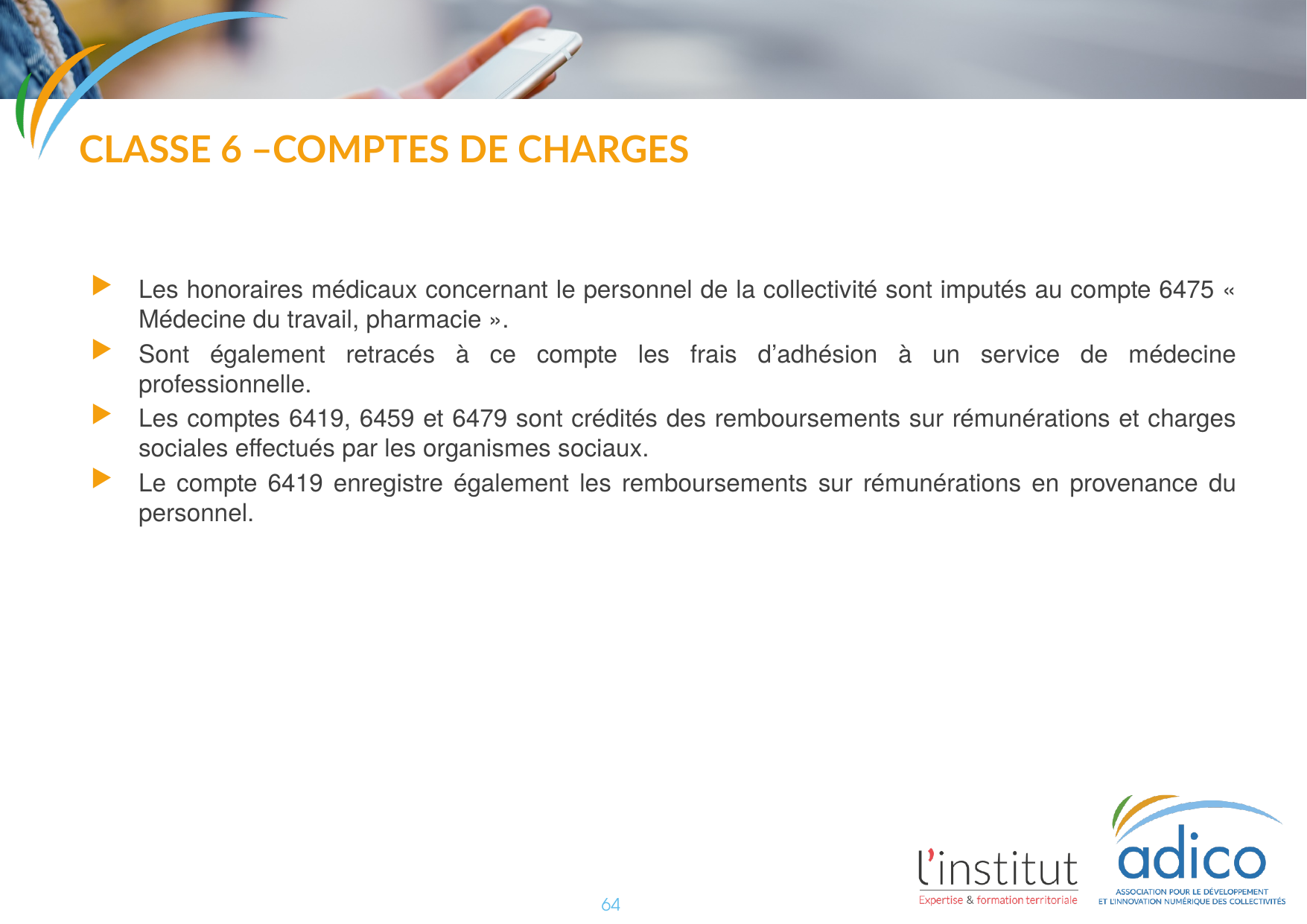

# Classe 6 –comptes de charges
Les honoraires médicaux concernant le personnel de la collectivité sont imputés au compte 6475 « Médecine du travail, pharmacie ».
Sont également retracés à ce compte les frais d’adhésion à un service de médecine professionnelle.
Les comptes 6419, 6459 et 6479 sont crédités des remboursements sur rémunérations et charges sociales effectués par les organismes sociaux.
Le compte 6419 enregistre également les remboursements sur rémunérations en provenance du personnel.